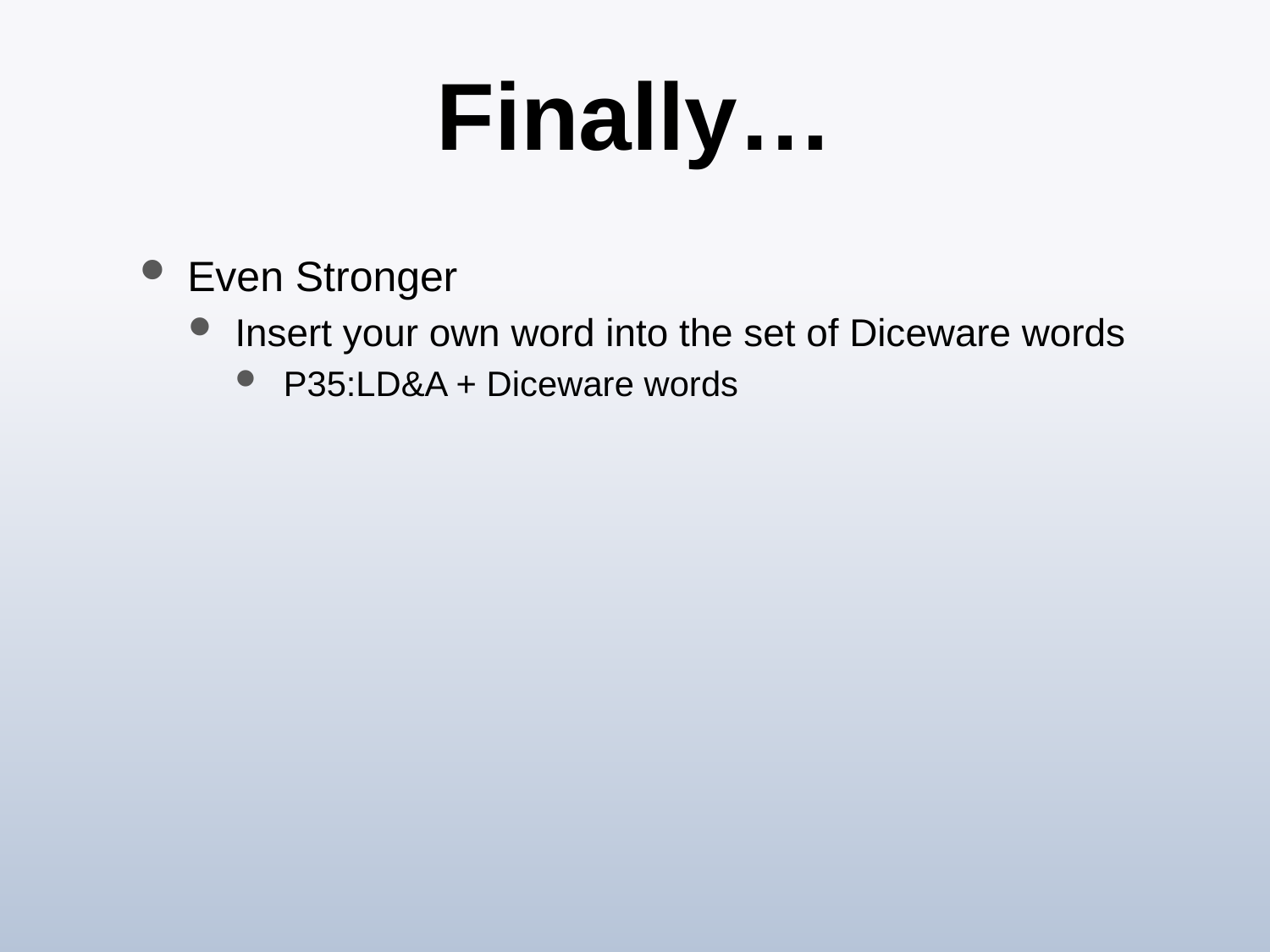

# Finally…
Even Stronger
Insert your own word into the set of Diceware words
P35:LD&A + Diceware words